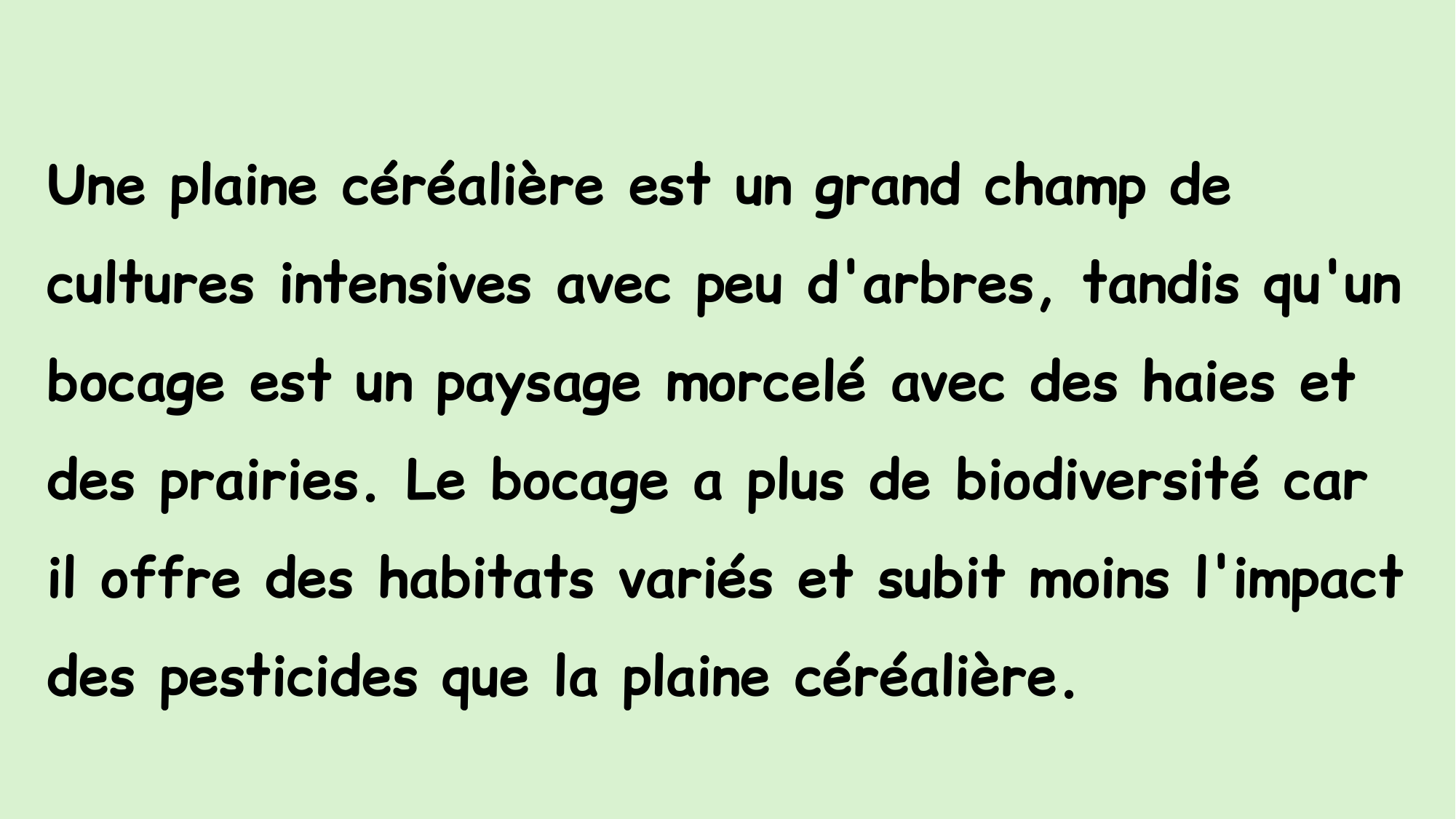

Une plaine céréalière est un grand champ de cultures intensives avec peu d'arbres, tandis qu'un bocage est un paysage morcelé avec des haies et des prairies. Le bocage a plus de biodiversité car il offre des habitats variés et subit moins l'impact des pesticides que la plaine céréalière.